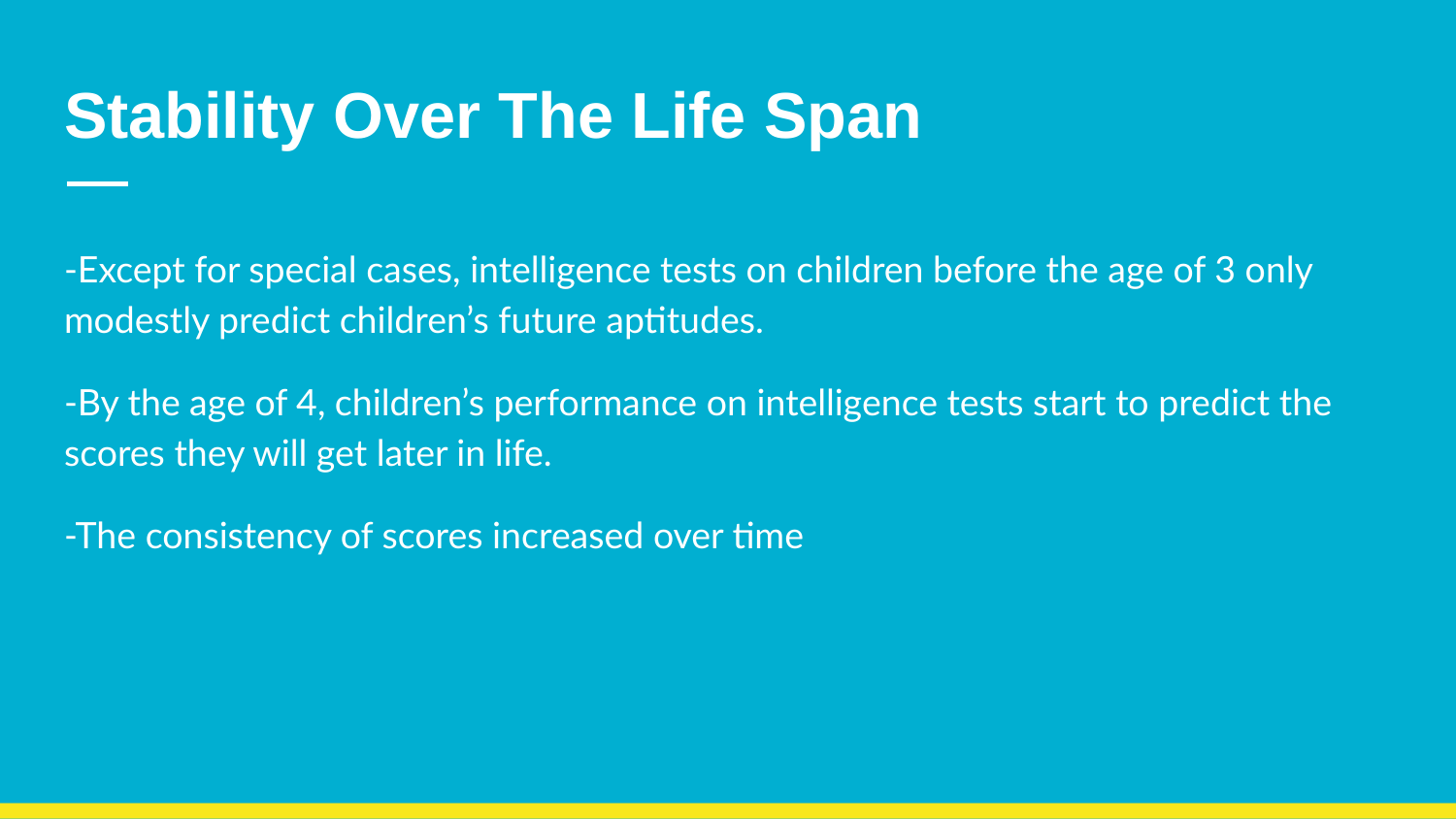

# Stability Over The Life Span
-Except for special cases, intelligence tests on children before the age of 3 only modestly predict children’s future aptitudes.
-By the age of 4, children’s performance on intelligence tests start to predict the scores they will get later in life.
-The consistency of scores increased over time